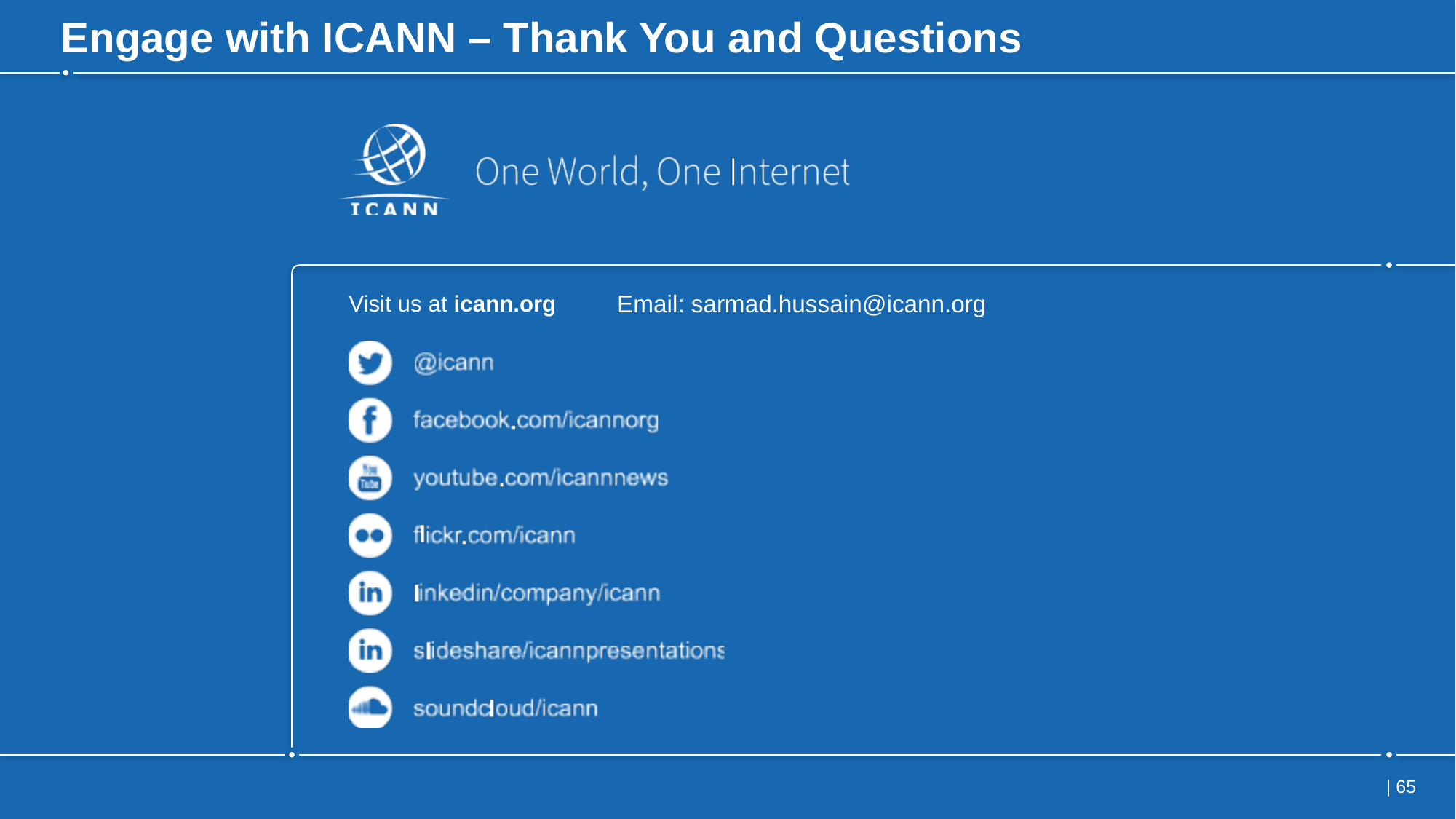

# Engage with ICANN – Thank You and Questions
Email: sarmad.hussain@icann.org